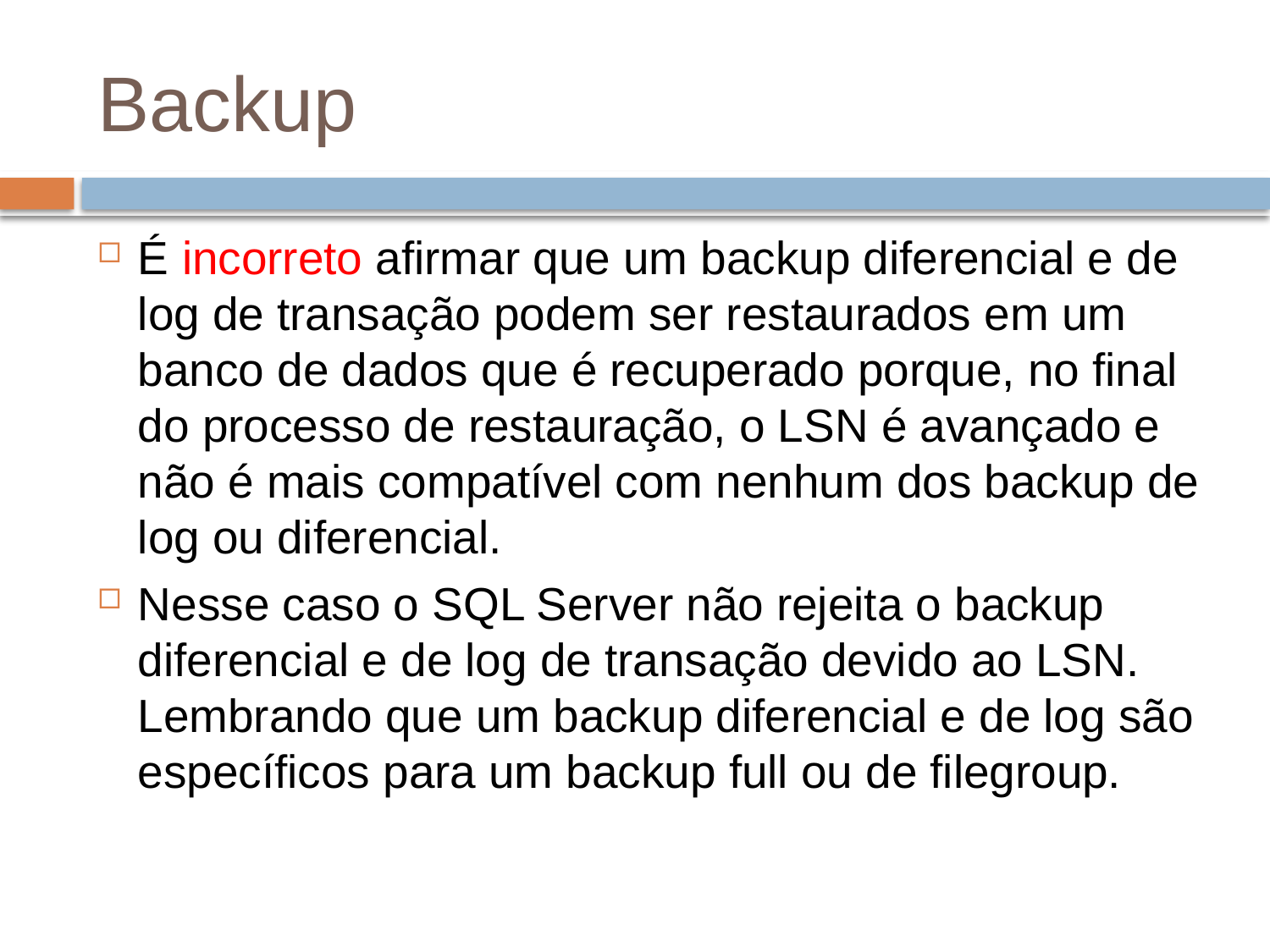

# Backup
É incorreto afirmar que um backup diferencial e de log de transação podem ser restaurados em um banco de dados que é recuperado porque, no final do processo de restauração, o LSN é avançado e não é mais compatível com nenhum dos backup de log ou diferencial.
Nesse caso o SQL Server não rejeita o backup diferencial e de log de transação devido ao LSN. Lembrando que um backup diferencial e de log são específicos para um backup full ou de filegroup.